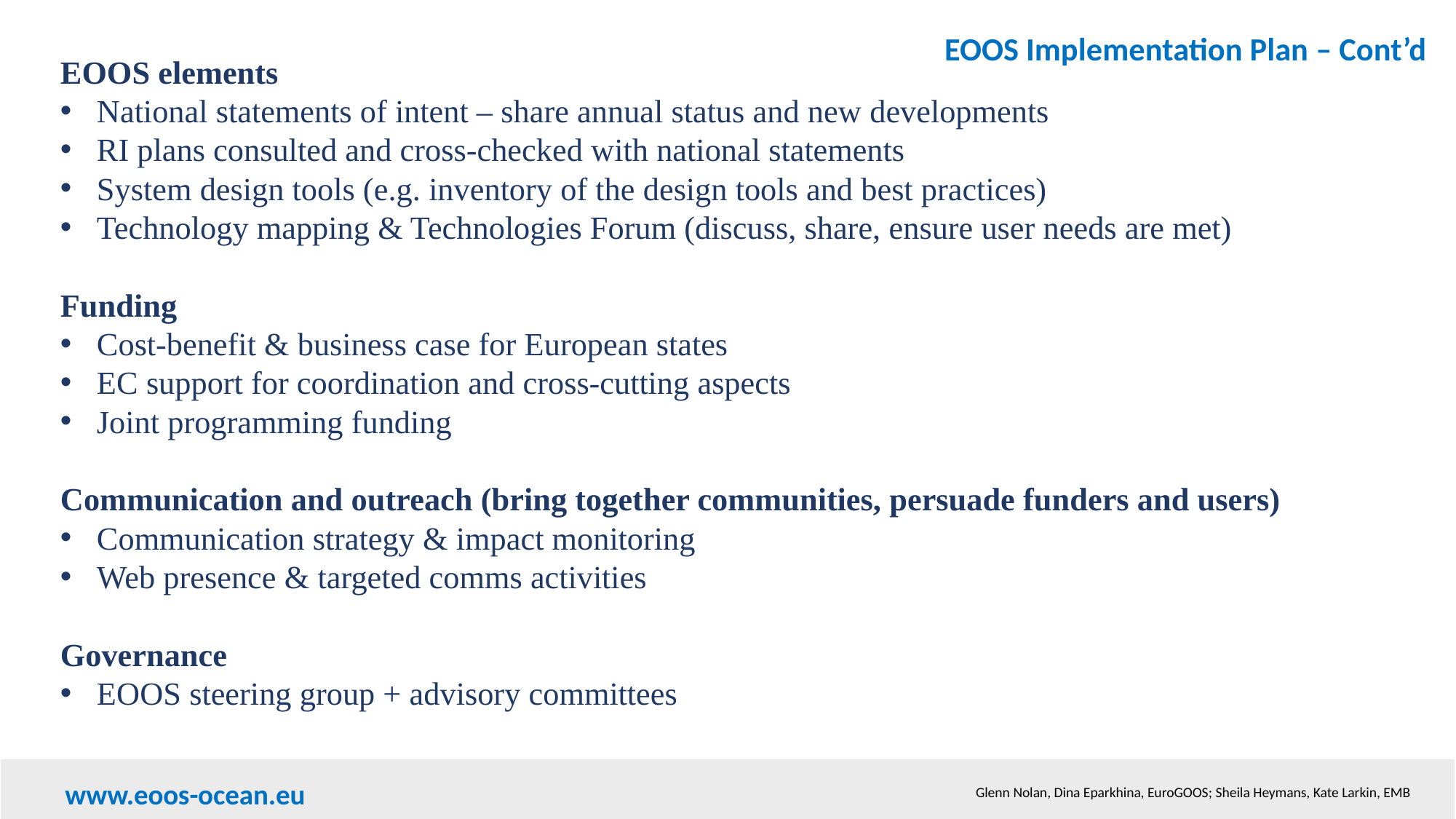

EOOS Implementation Plan – Cont’d
EOOS elements
National statements of intent – share annual status and new developments
RI plans consulted and cross-checked with national statements
System design tools (e.g. inventory of the design tools and best practices)
Technology mapping & Technologies Forum (discuss, share, ensure user needs are met)

Funding
Cost-benefit & business case for European states
EC support for coordination and cross-cutting aspects
Joint programming funding

Communication and outreach (bring together communities, persuade funders and users)
Communication strategy & impact monitoring
Web presence & targeted comms activities

Governance
EOOS steering group + advisory committees

www.eoos-ocean.eu
Glenn Nolan, Dina Eparkhina, EuroGOOS; Sheila Heymans, Kate Larkin, EMB